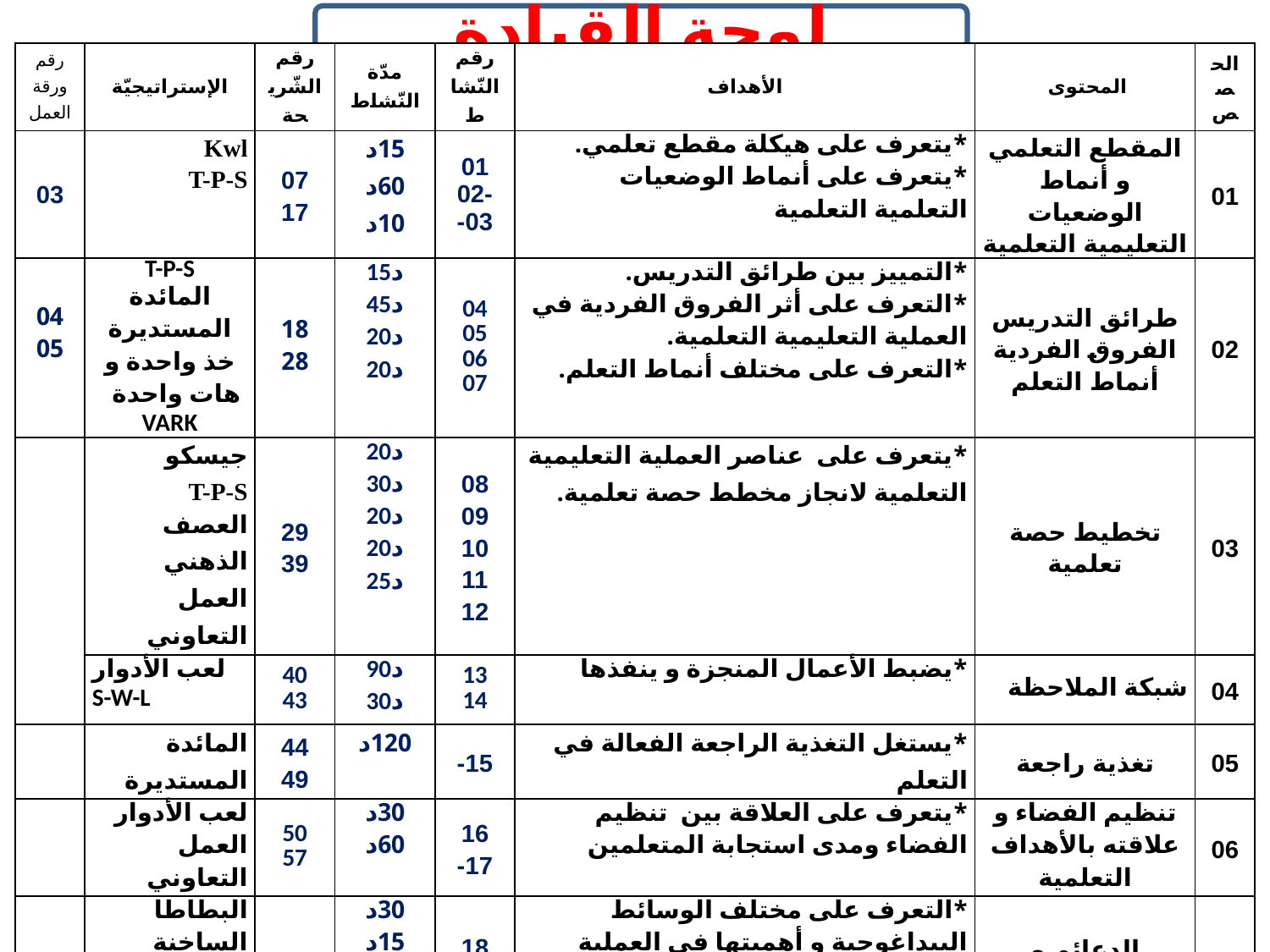

لوحة القيادة
| رقم ورقة العمل | الإستراتيجيّة | رقم الشّريحة | مدّة النّشاط | رقم النّشاط | الأهداف | المحتوى | الحصص |
| --- | --- | --- | --- | --- | --- | --- | --- |
| 03 | Kwl T-P-S | 07 17 | 15د 60د 10د | 01 -02 03- | \*يتعرف على هيكلة مقطع تعلمي. \*يتعرف على أنماط الوضعيات التعلمية التعلمية | المقطع التعلمي و أنماط الوضعيات التعليمية التعلمية | 01 |
| 04 05 | T-P-S المائدة المستديرة خذ واحدة و هات واحدة VARK | 18 28 | 15د 45د 20د 20د | 04 05 06 07 | \*التمييز بين طرائق التدريس. \*التعرف على أثر الفروق الفردية في العملية التعليمية التعلمية. \*التعرف على مختلف أنماط التعلم. | طرائق التدريس الفروق الفردية أنماط التعلم | 02 |
|  | جيسكو T-P-S العصف الذهني العمل التعاوني | 29 39 | 20د 30د 20د 20د 25د | 08 09 10 11 12 | \*يتعرف على عناصر العملية التعليمية التعلمية لانجاز مخطط حصة تعلمية. | تخطيط حصة تعلمية | 03 |
|  | لعب الأدوار S-W-L | 40 43 | 90د 30د | 13 14 | \*يضبط الأعمال المنجزة و ينفذها | شبكة الملاحظة | 04 |
|  | المائدة المستديرة | 44 49 | 120د | 15- | \*يستغل التغذية الراجعة الفعالة في التعلم | تغذية راجعة | 05 |
|  | لعب الأدوار العمل التعاوني | 50 57 | 30د 60د | 16 17- | \*يتعرف على العلاقة بين تنظيم الفضاء ومدى استجابة المتعلمين | تنظيم الفضاء و علاقته بالأهداف التعلمية | 06 |
|  | البطاطا الساخنة شبكة انتقاء الأفكار خذ واحدة و هات واحدة | 58 66 | 30د 15د 20د 55د | 18 19- 20 21 | \*التعرف على مختلف الوسائط البيداغوجية و أهميتها في العملية التعليمية التعلمية. \*كيفية استحداث الوسيلة البيداغوجية عند اقتضاء الحاجة. | الدعائم و الوسائط البيداغوجية | 07 |
|  | لعب الأدوار | 67 70 | 120د | 22 | \*يستغل التغذية الراجعة الفعالة في التعلم | تغذية راجعة | 08 |